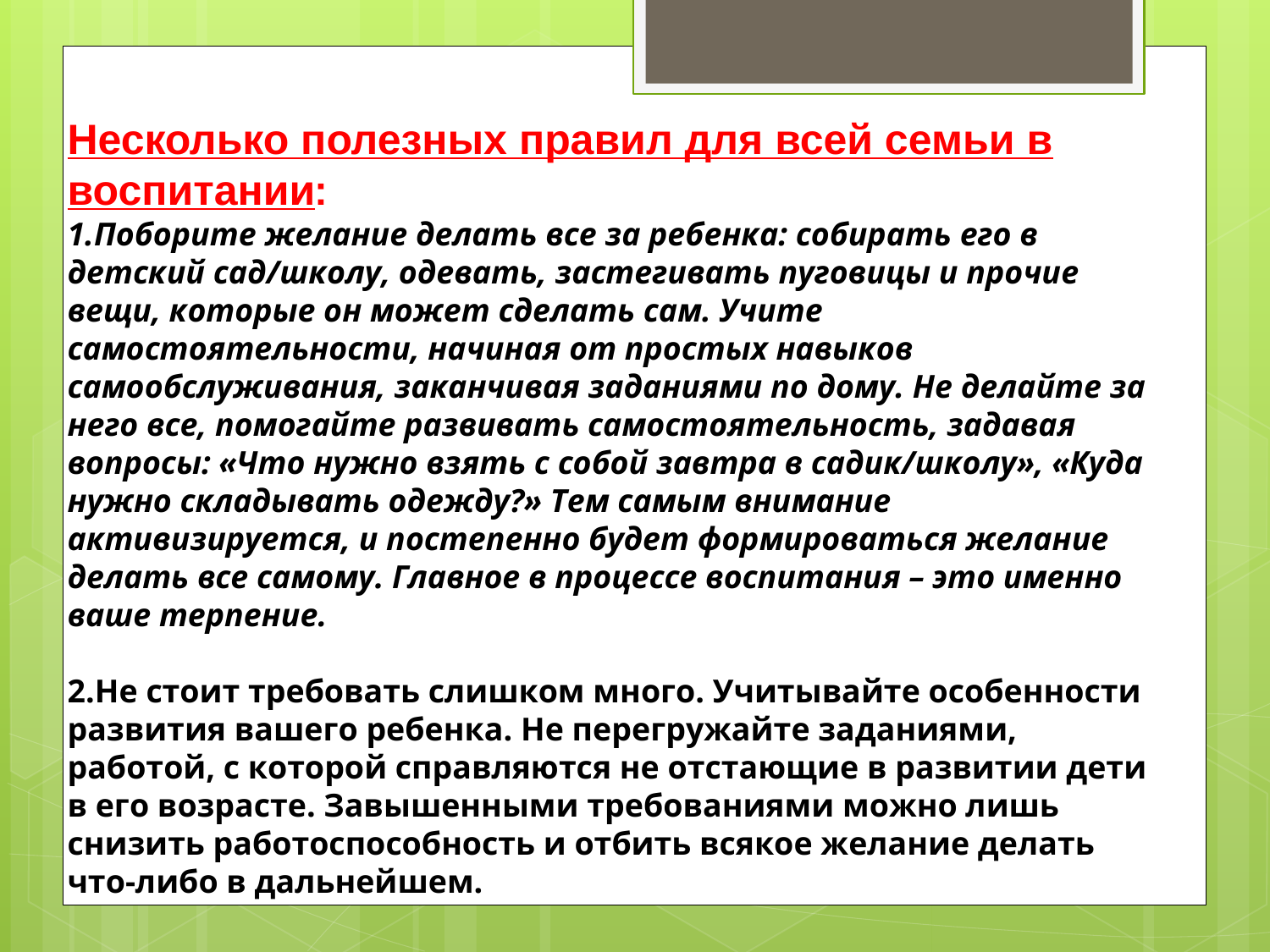

Несколько полезных правил для всей семьи в воспитании:
Поборите желание делать все за ребенка: собирать его в детский сад/школу, одевать, застегивать пуговицы и прочие вещи, которые он может сделать сам. Учите самостоятельности, начиная от простых навыков самообслуживания, заканчивая заданиями по дому. Не делайте за него все, помогайте развивать самостоятельность, задавая вопросы: «Что нужно взять с собой завтра в садик/школу», «Куда нужно складывать одежду?» Тем самым внимание активизируется, и постепенно будет формироваться желание делать все самому. Главное в процессе воспитания – это именно ваше терпение.

Не стоит требовать слишком много. Учитывайте особенности развития вашего ребенка. Не перегружайте заданиями, работой, с которой справляются не отстающие в развитии дети в его возрасте. Завышенными требованиями можно лишь снизить работоспособность и отбить всякое желание делать что-либо в дальнейшем.